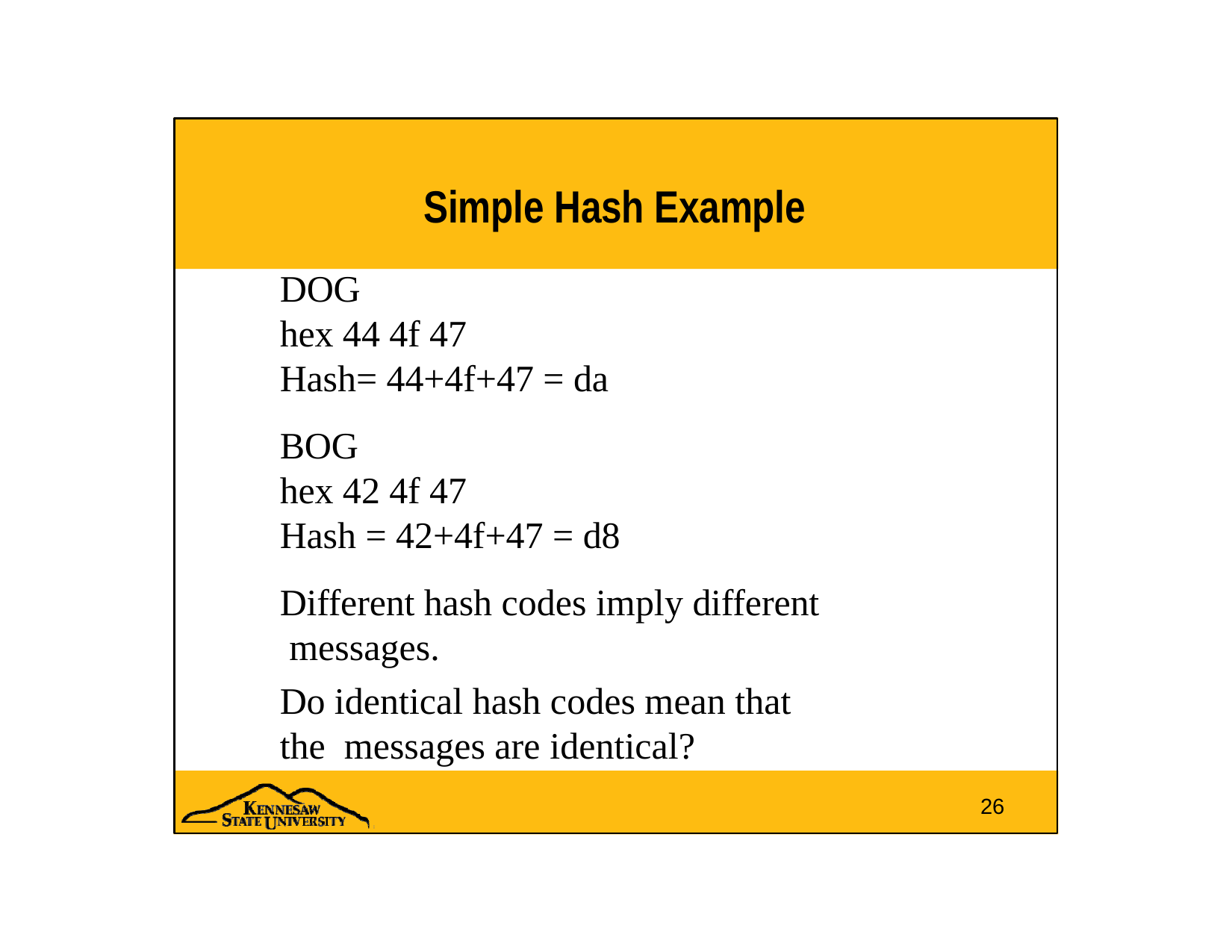

# Simple Hash Example
DOG
hex 44 4f 47
Hash= 44+4f+47 = da
BOG
hex 42 4f 47
Hash = 42+4f+47 = d8
Different hash codes imply different  messages.
Do identical hash codes mean that the  messages are identical?

26